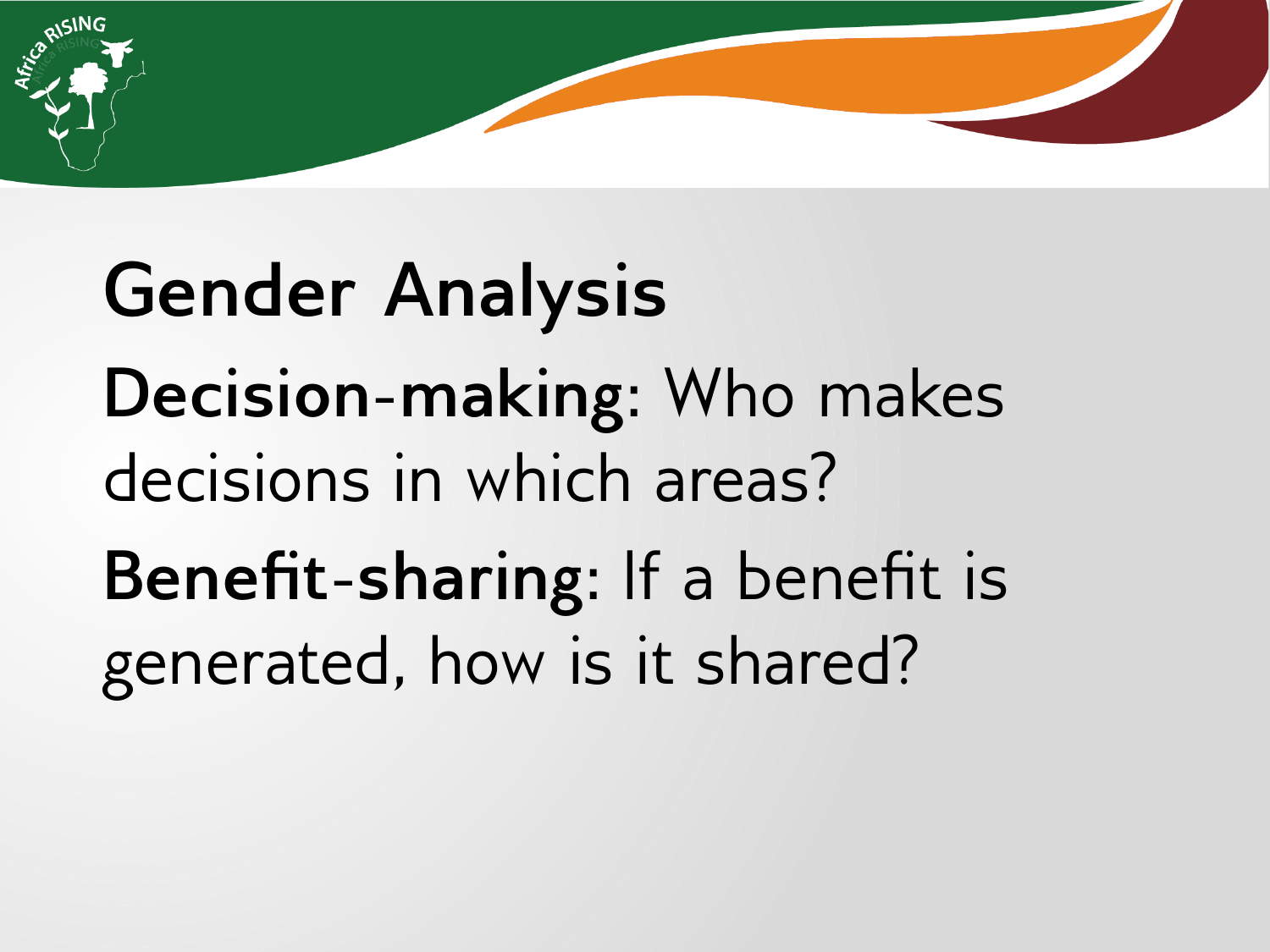

Gender Analysis
Decision-making: Who makes decisions in which areas?
Benefit-sharing: If a benefit is generated, how is it shared?